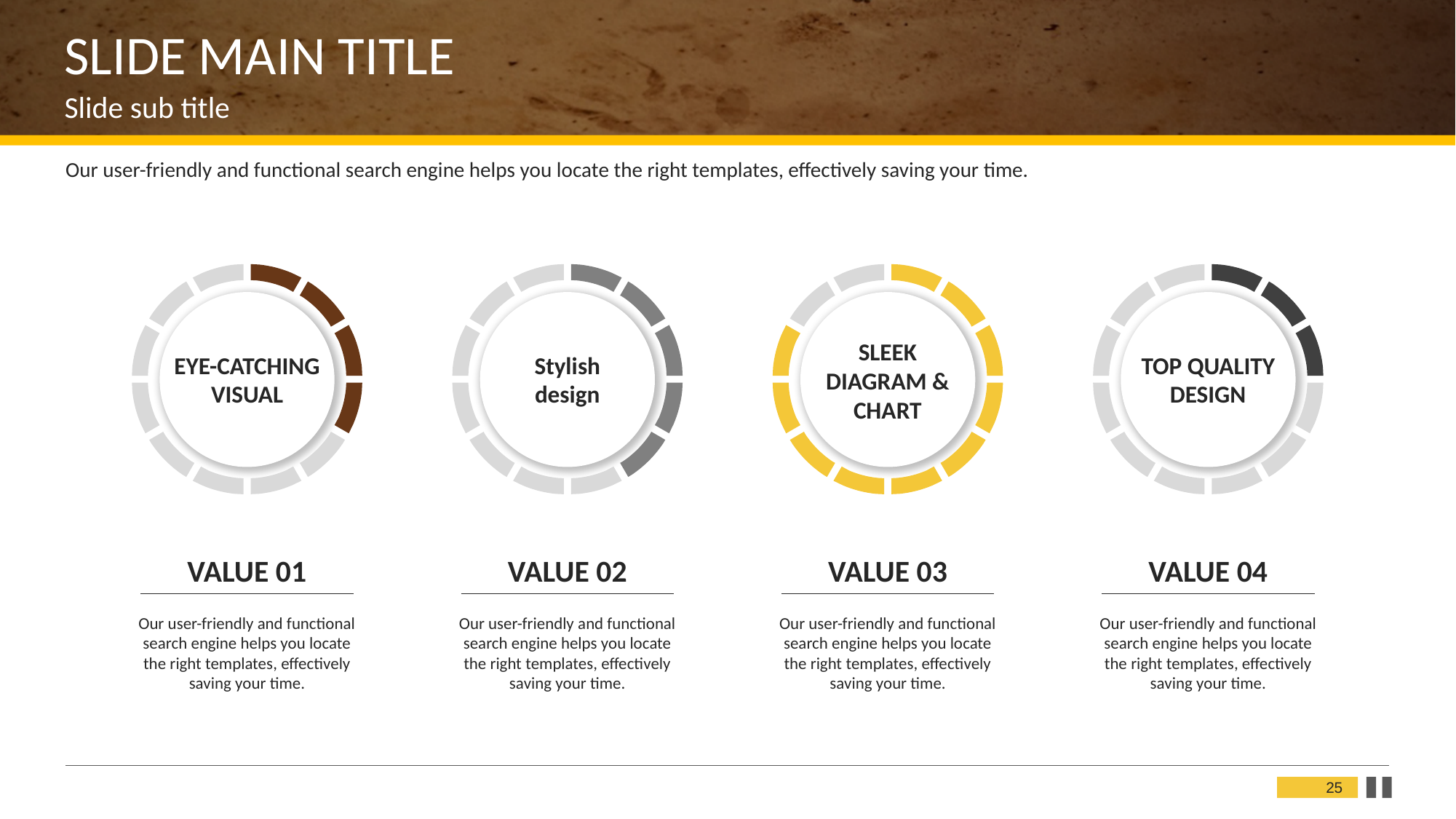

SLIDE MAIN TITLE
Slide sub title
Our user-friendly and functional search engine helps you locate the right templates, effectively saving your time.

EYE-CATCHING VISUAL
VALUE 01
Our user-friendly and functional search engine helps you locate the right templates, effectively saving your time.

Stylish design
VALUE 02
Our user-friendly and functional search engine helps you locate the right templates, effectively saving your time.

SLEEK DIAGRAM & CHART
VALUE 03
Our user-friendly and functional search engine helps you locate the right templates, effectively saving your time.

TOP QUALITY DESIGN
VALUE 04
Our user-friendly and functional search engine helps you locate the right templates, effectively saving your time.
25